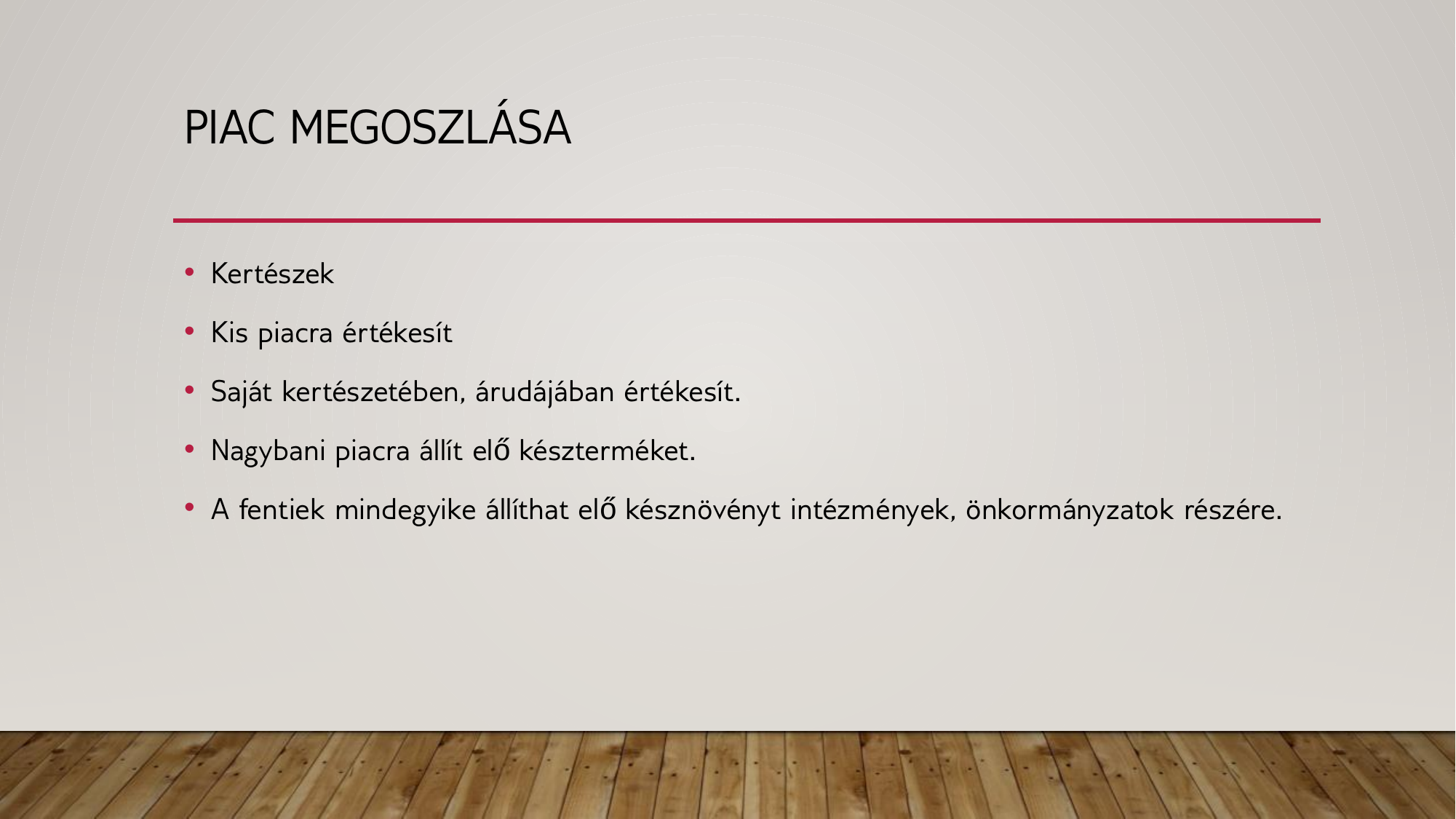

# Piac megoszlása
Kertészek
Kis piacra értékesít
Saját kertészetében, árudájában értékesít.
Nagybani piacra állít elő készterméket.
A fentiek mindegyike állíthat elő késznövényt intézmények, önkormányzatok részére.